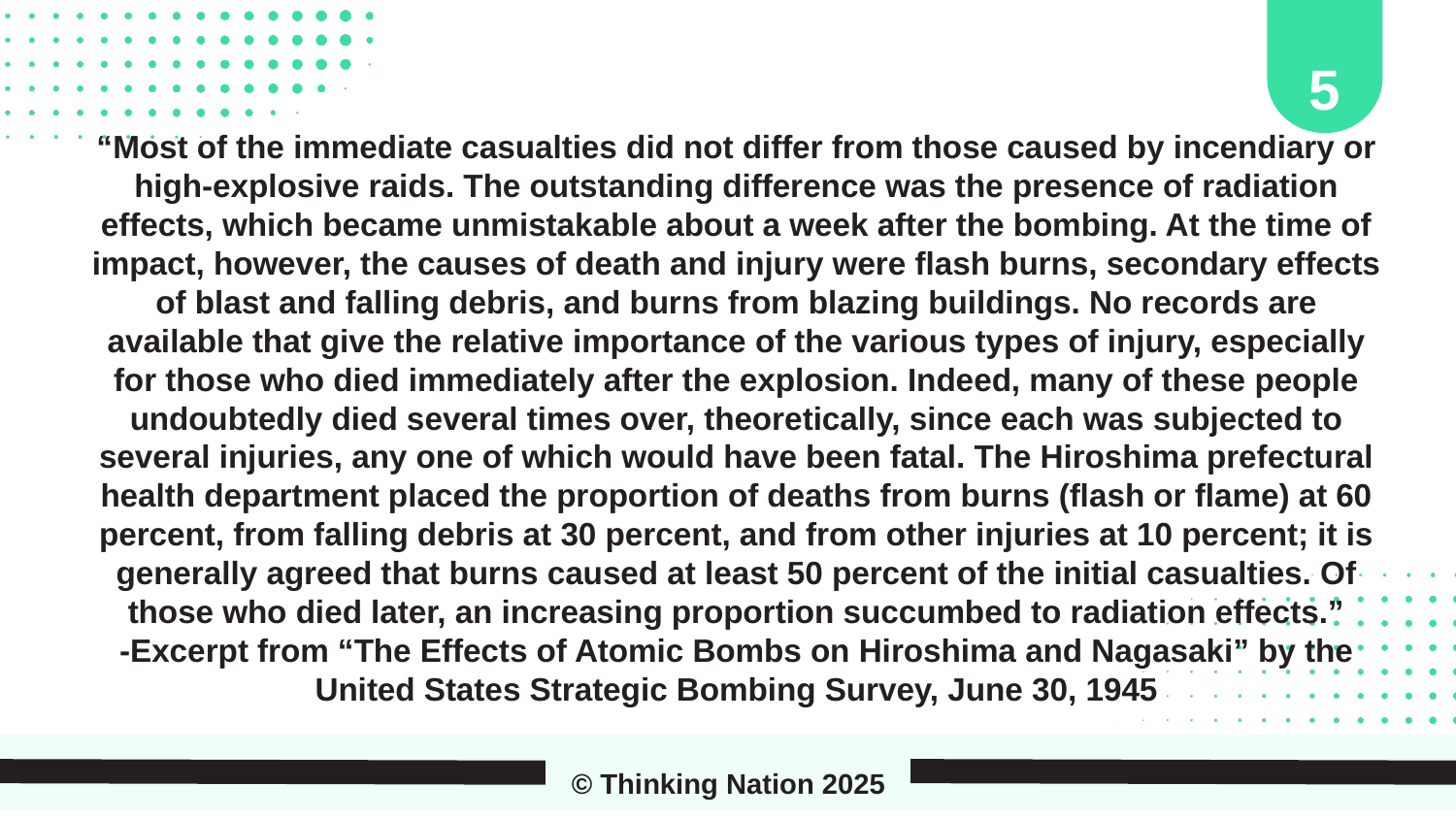

5
“Most of the immediate casualties did not differ from those caused by incendiary or high-explosive raids. The outstanding difference was the presence of radiation effects, which became unmistakable about a week after the bombing. At the time of impact, however, the causes of death and injury were flash burns, secondary effects of blast and falling debris, and burns from blazing buildings. No records are available that give the relative importance of the various types of injury, especially for those who died immediately after the explosion. Indeed, many of these people undoubtedly died several times over, theoretically, since each was subjected to several injuries, any one of which would have been fatal. The Hiroshima prefectural health department placed the proportion of deaths from burns (flash or flame) at 60 percent, from falling debris at 30 percent, and from other injuries at 10 percent; it is generally agreed that burns caused at least 50 percent of the initial casualties. Of those who died later, an increasing proportion succumbed to radiation effects.”
-Excerpt from “The Effects of Atomic Bombs on Hiroshima and Nagasaki” by the United States Strategic Bombing Survey, June 30, 1945

© Thinking Nation 2025